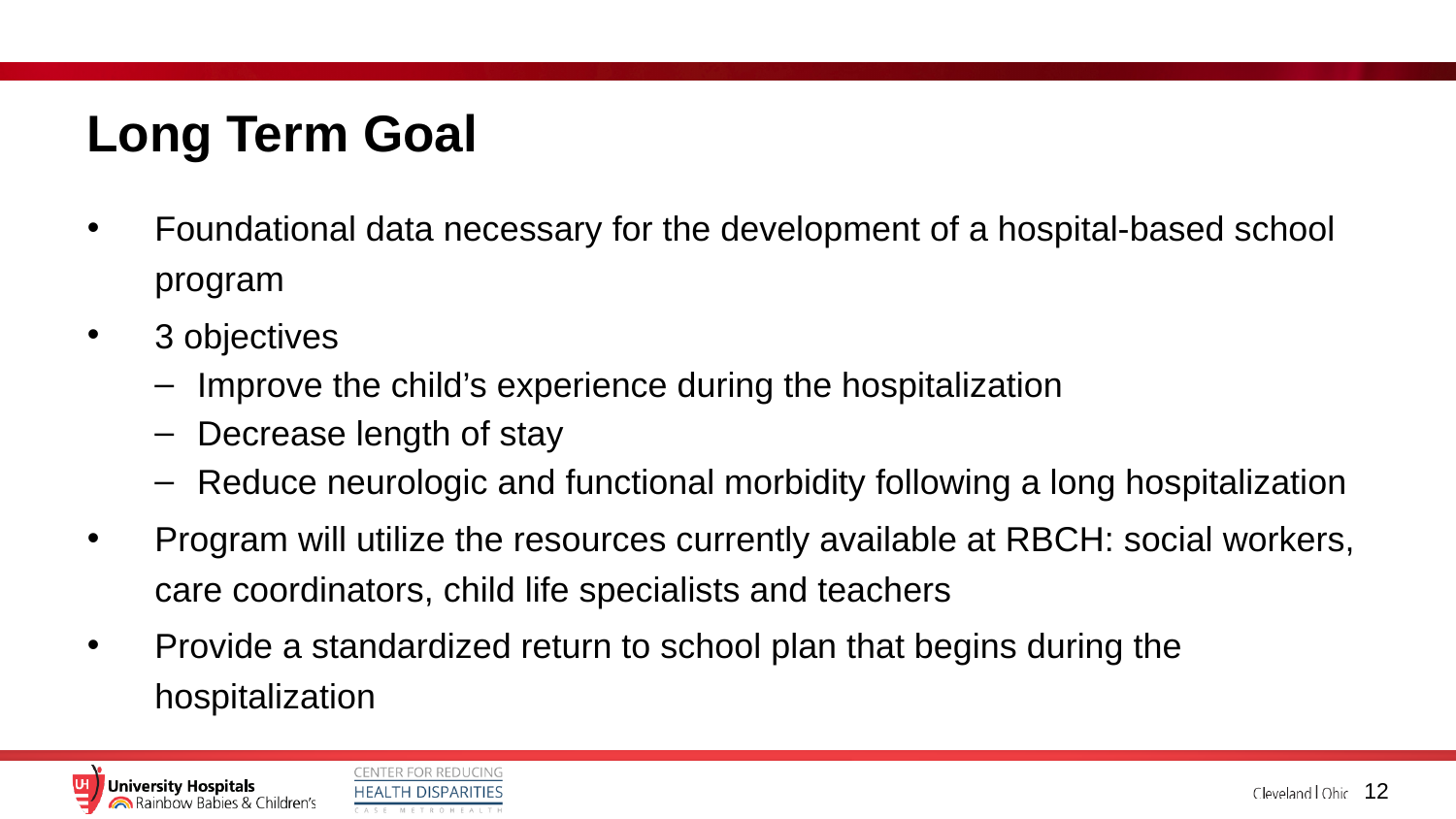

# Long Term Goal
Foundational data necessary for the development of a hospital-based school program
3 objectives
Improve the child’s experience during the hospitalization
Decrease length of stay
Reduce neurologic and functional morbidity following a long hospitalization
Program will utilize the resources currently available at RBCH: social workers, care coordinators, child life specialists and teachers
Provide a standardized return to school plan that begins during the hospitalization
12